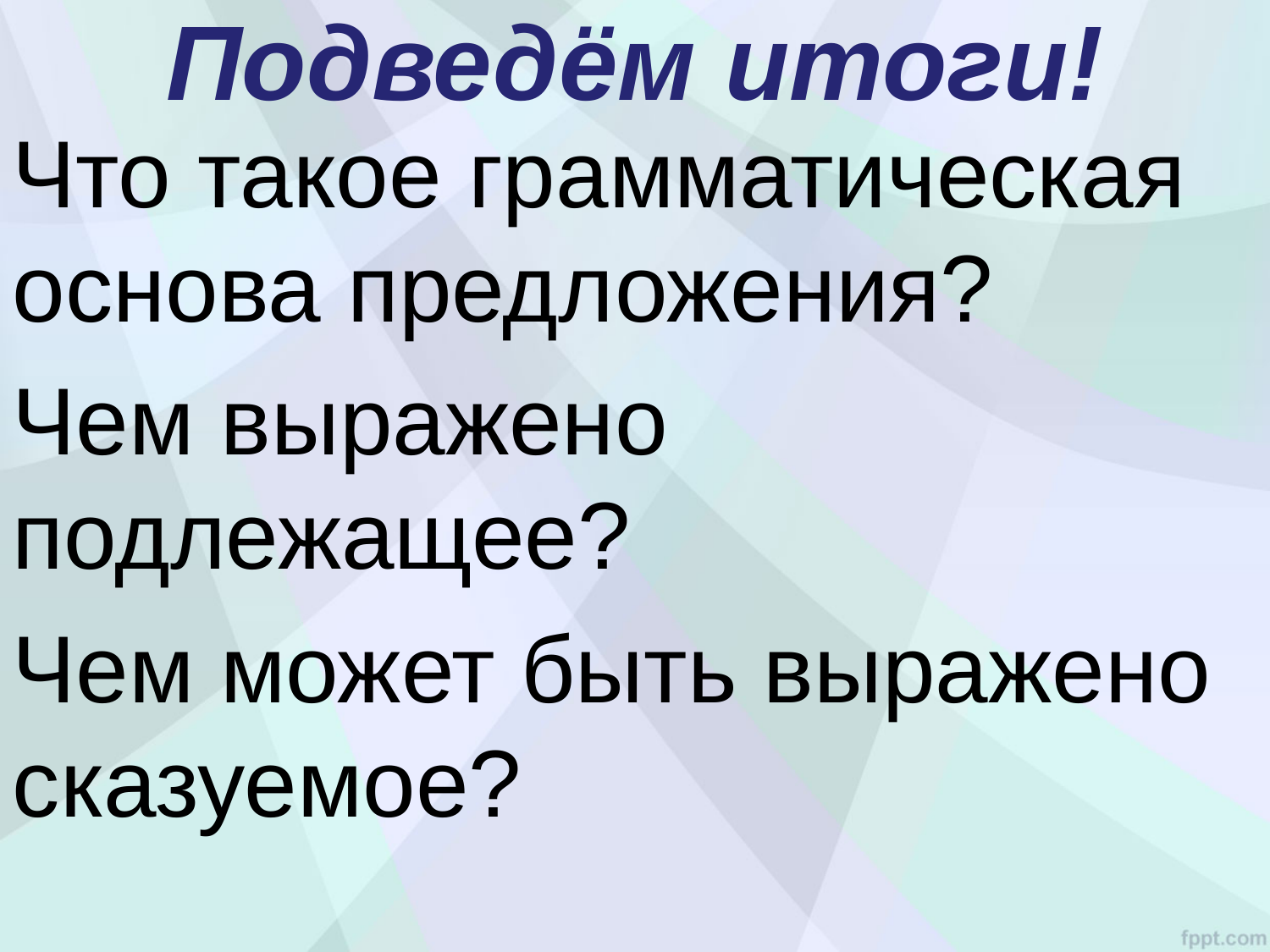

# Подведём итоги!
Что такое грамматическая основа предложения?
Чем выражено подлежащее?
Чем может быть выражено сказуемое?